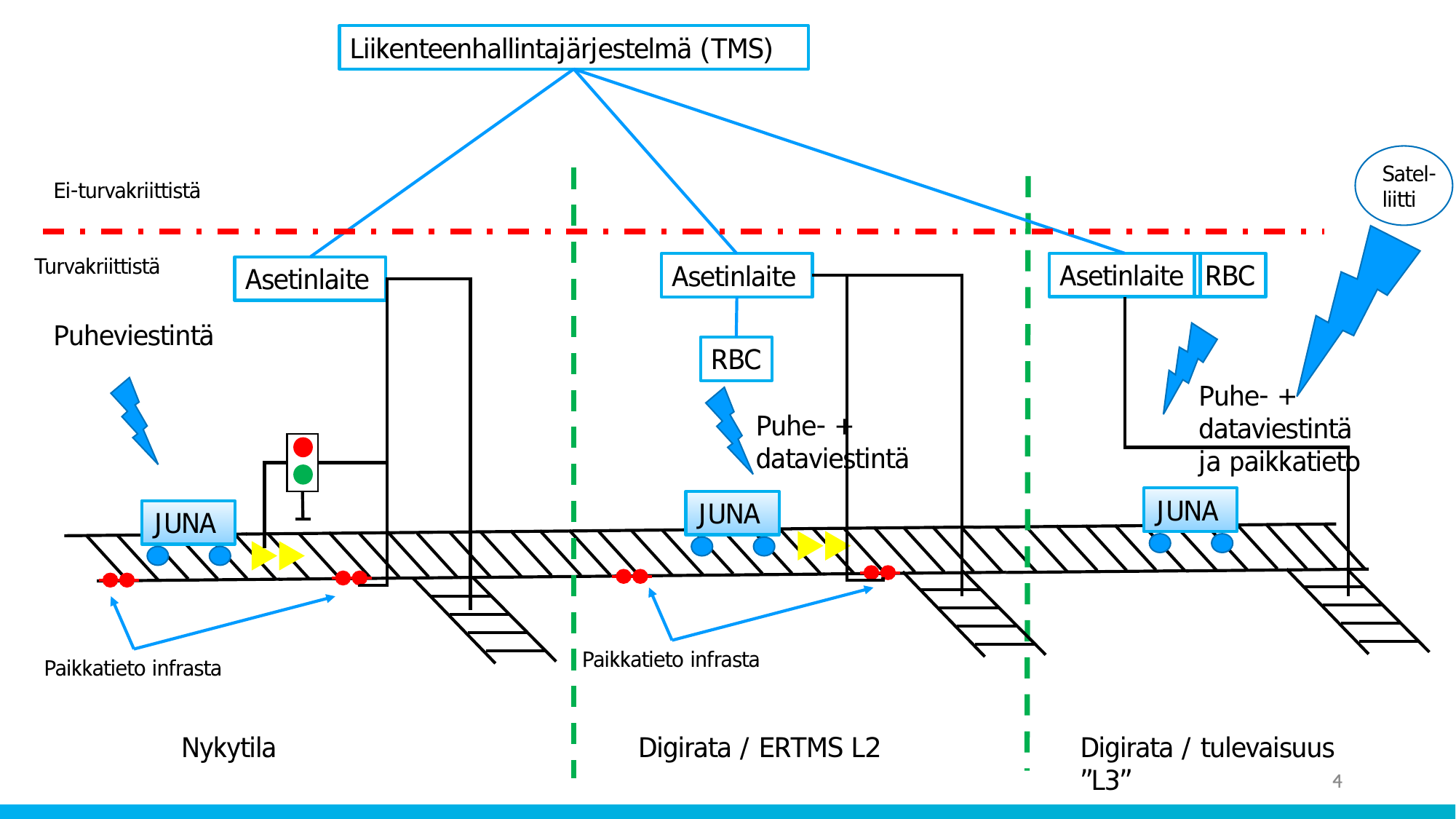

Liikenteenhallintajärjestelmä (TMS)

Satel-liitti
Ei-turvakriittistä

Turvakriittistä
Asetinlaite
RBC
Asetinlaite
Asetinlaite
Puheviestintä

RBC
Puhe- + dataviestintä ja paikkatieto

Puhe- + dataviestintä

JUNA

JUNA

JUNA

Paikkatieto infrasta
Paikkatieto infrasta
Nykytila
Digirata / ERTMS L2
Digirata / tulevaisuus
”L3”
4